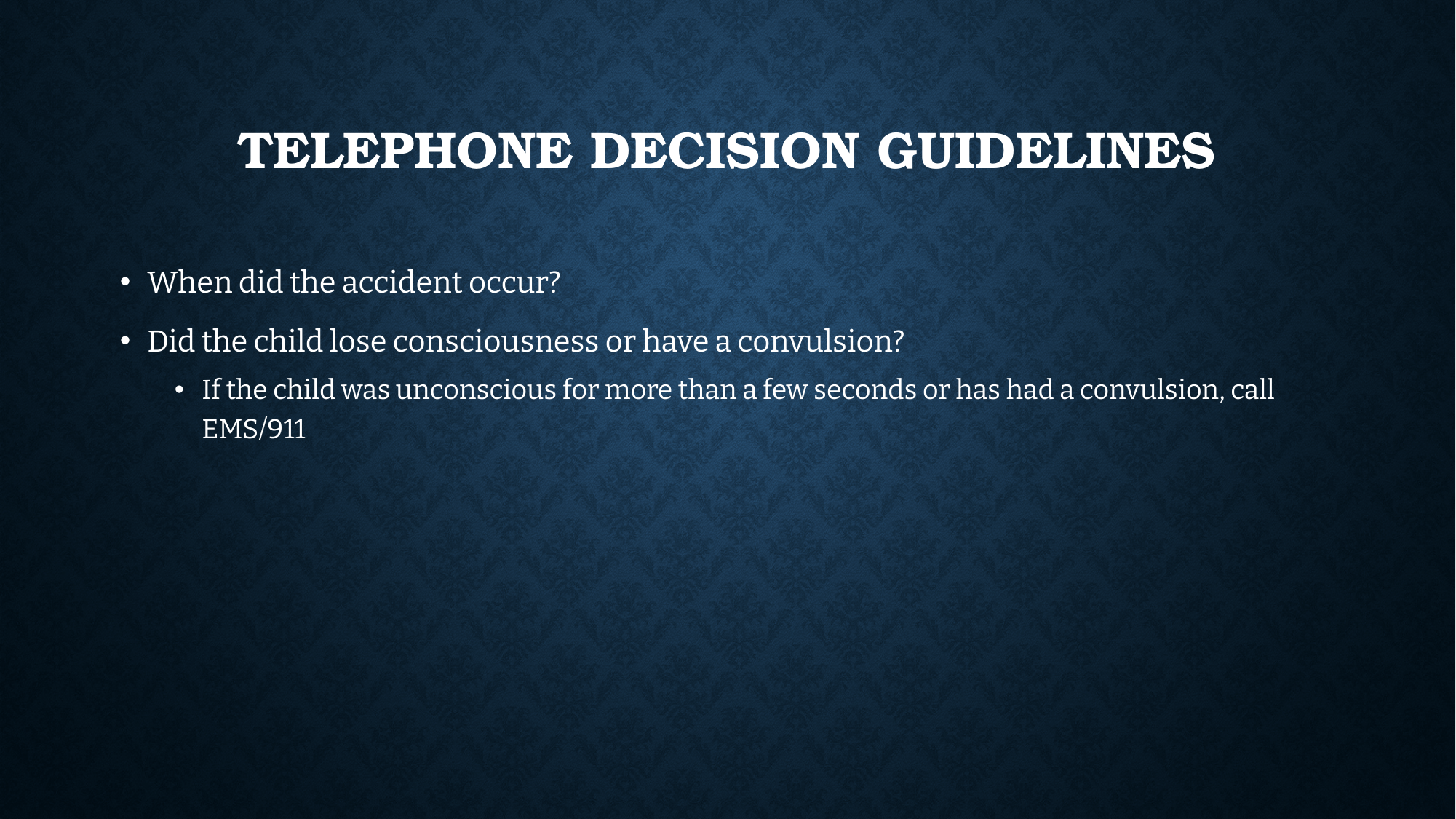

# Telephone Decision Guidelines
When did the accident occur?
Did the child lose consciousness or have a convulsion?
If the child was unconscious for more than a few seconds or has had a convulsion, call EMS/911